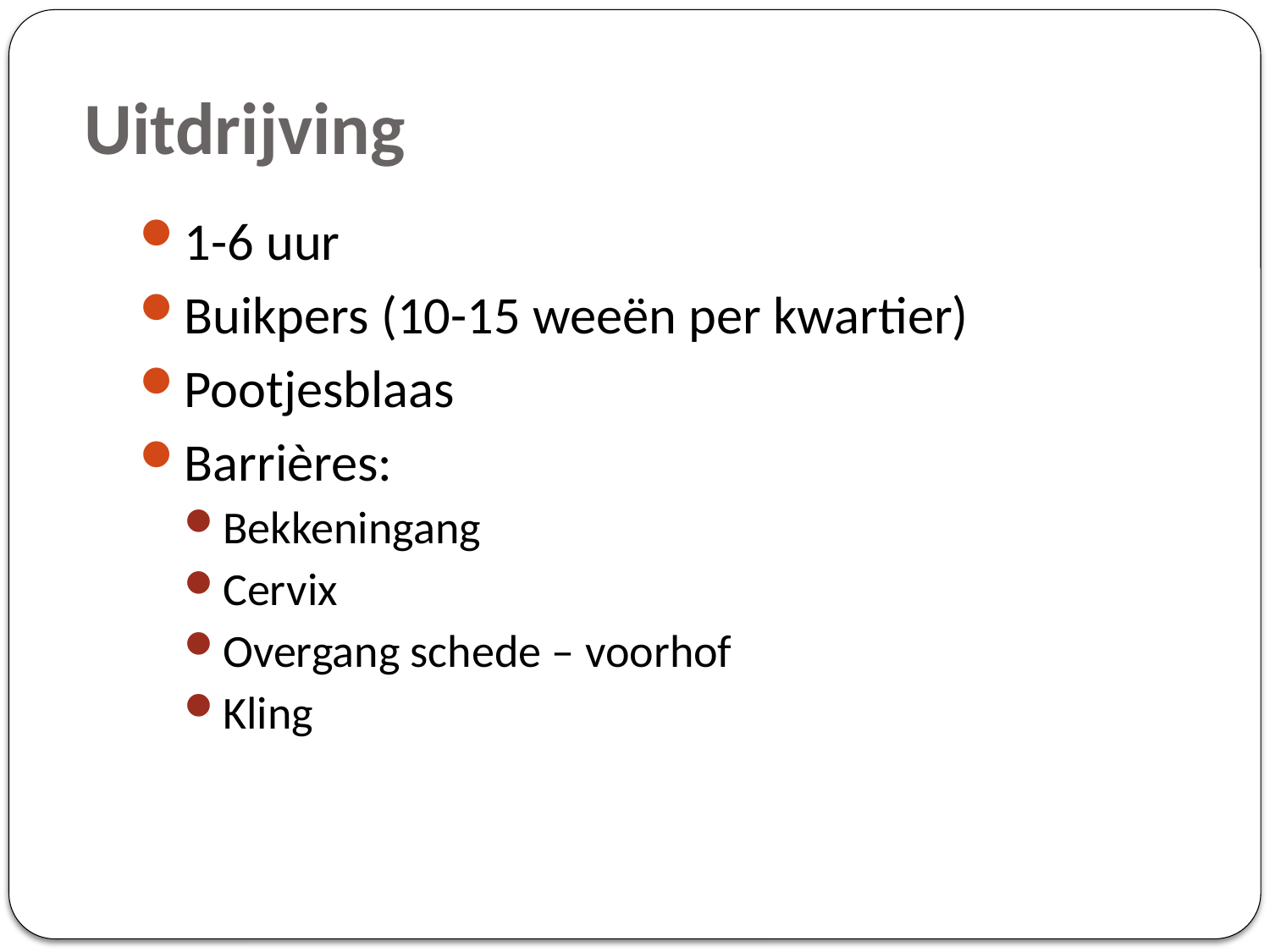

# Uitdrijving
1-6 uur
Buikpers (10-15 weeën per kwartier)
Pootjesblaas
Barrières:
Bekkeningang
Cervix
Overgang schede – voorhof
Kling